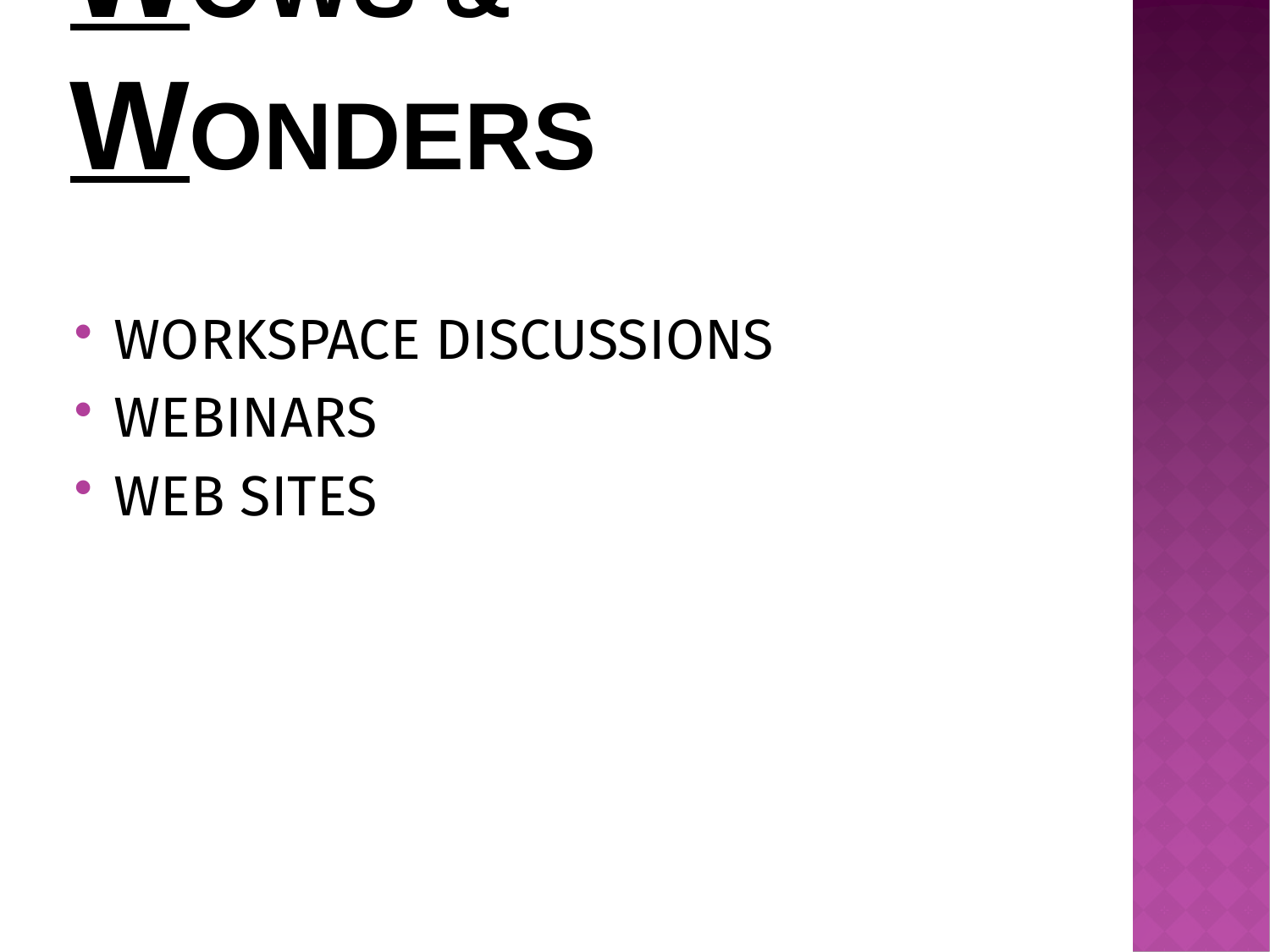

# Wows & Wonders
WORKSPACE DISCUSSIONS
WEBINARS
WEB SITES